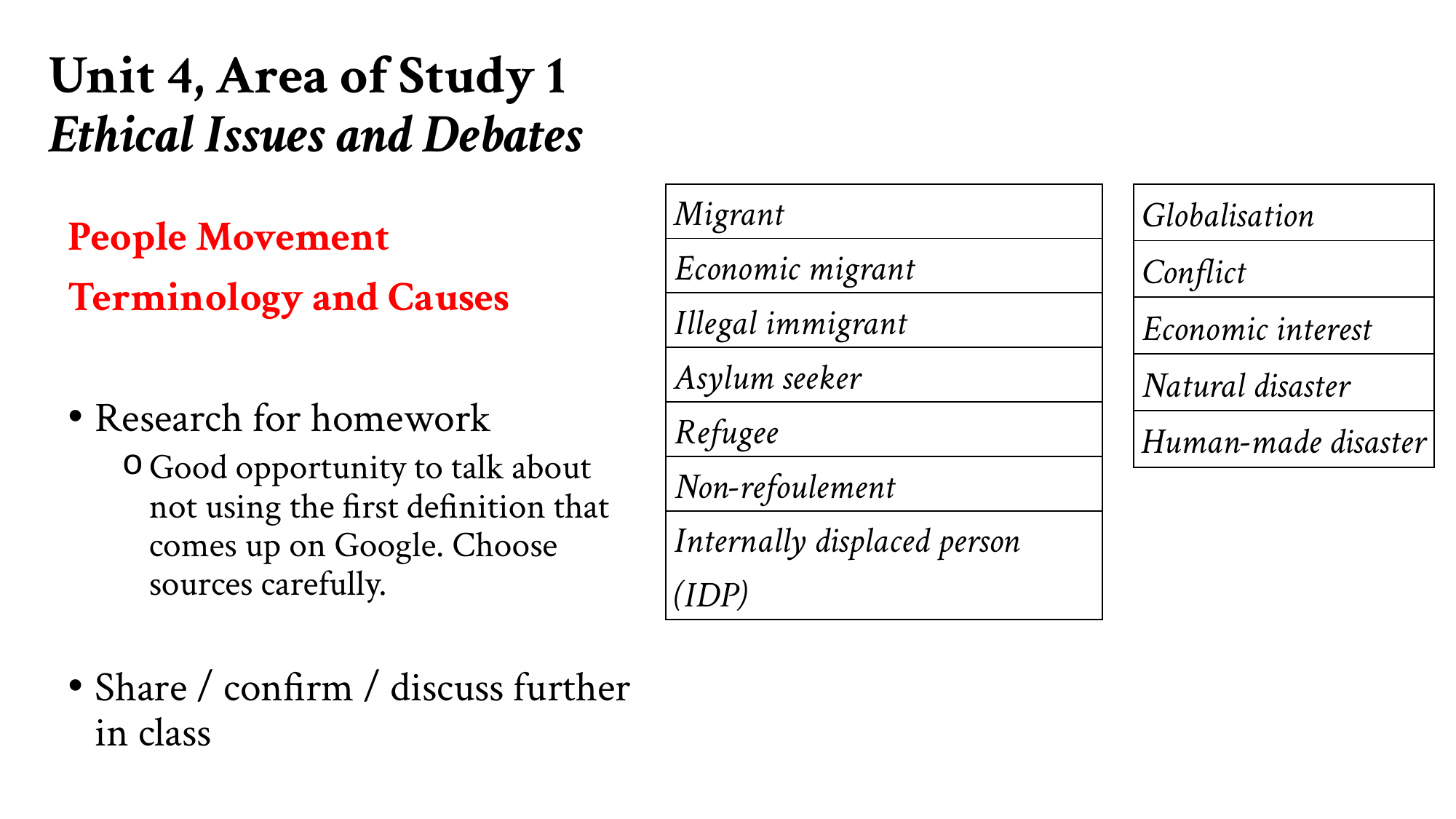

# Unit 4, Area of Study 1 Ethical Issues and Debates
| Migrant |
| --- |
| Economic migrant |
| Illegal immigrant |
| Asylum seeker |
| Refugee |
| Non-refoulement |
| Internally displaced person (IDP) |
| Globalisation |
| --- |
| Conflict |
| Economic interest |
| Natural disaster |
| Human-made disaster |
People Movement
Terminology and Causes

Research for homework
Good opportunity to talk about not using the first definition that comes up on Google. Choose sources carefully.

Share / confirm / discuss further in class